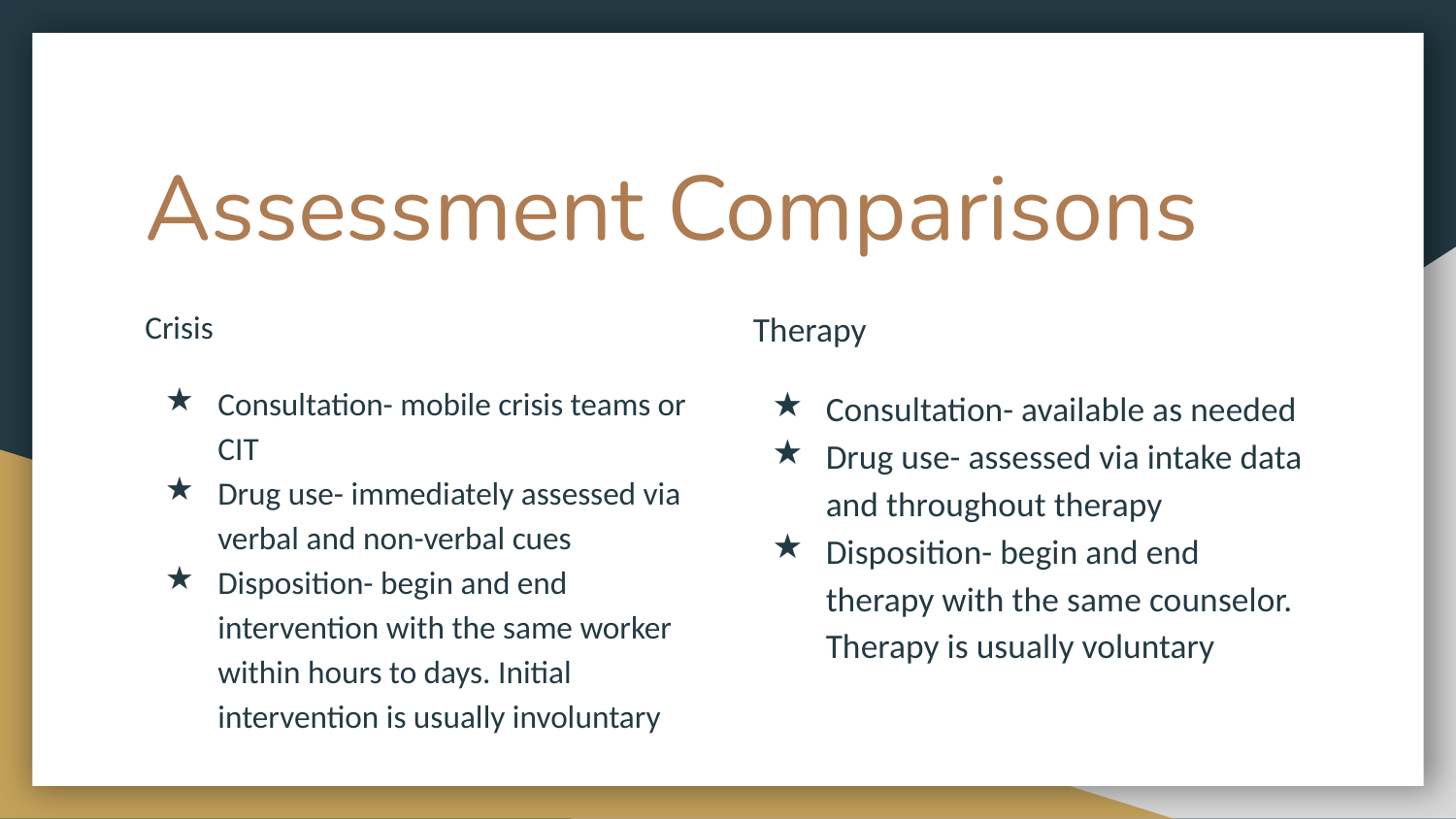

# Assessment Comparisons
Crisis
Consultation- mobile crisis teams or CIT
Drug use- immediately assessed via verbal and non-verbal cues
Disposition- begin and end intervention with the same worker within hours to days. Initial intervention is usually involuntary
Therapy
Consultation- available as needed
Drug use- assessed via intake data and throughout therapy
Disposition- begin and end therapy with the same counselor. Therapy is usually voluntary